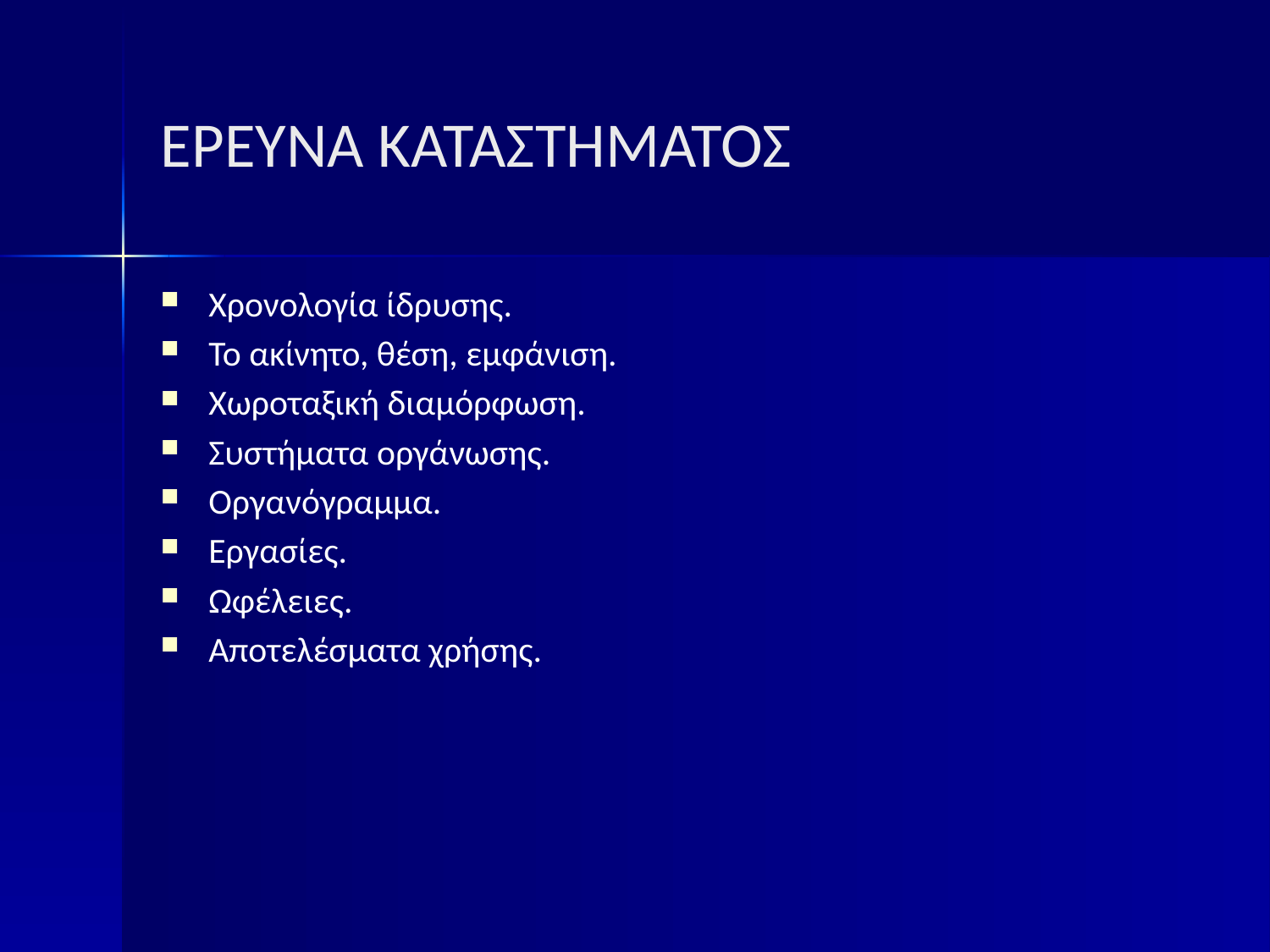

# ΕΡΕΥΝΑ ΚΑΤΑΣΤΗΜΑΤΟΣ
Χρονολογία ίδρυσης.
Το ακίνητο, θέση, εμφάνιση.
Χωροταξική διαμόρφωση.
Συστήματα οργάνωσης.
Οργανόγραμμα.
Εργασίες.
Ωφέλειες.
Αποτελέσματα χρήσης.